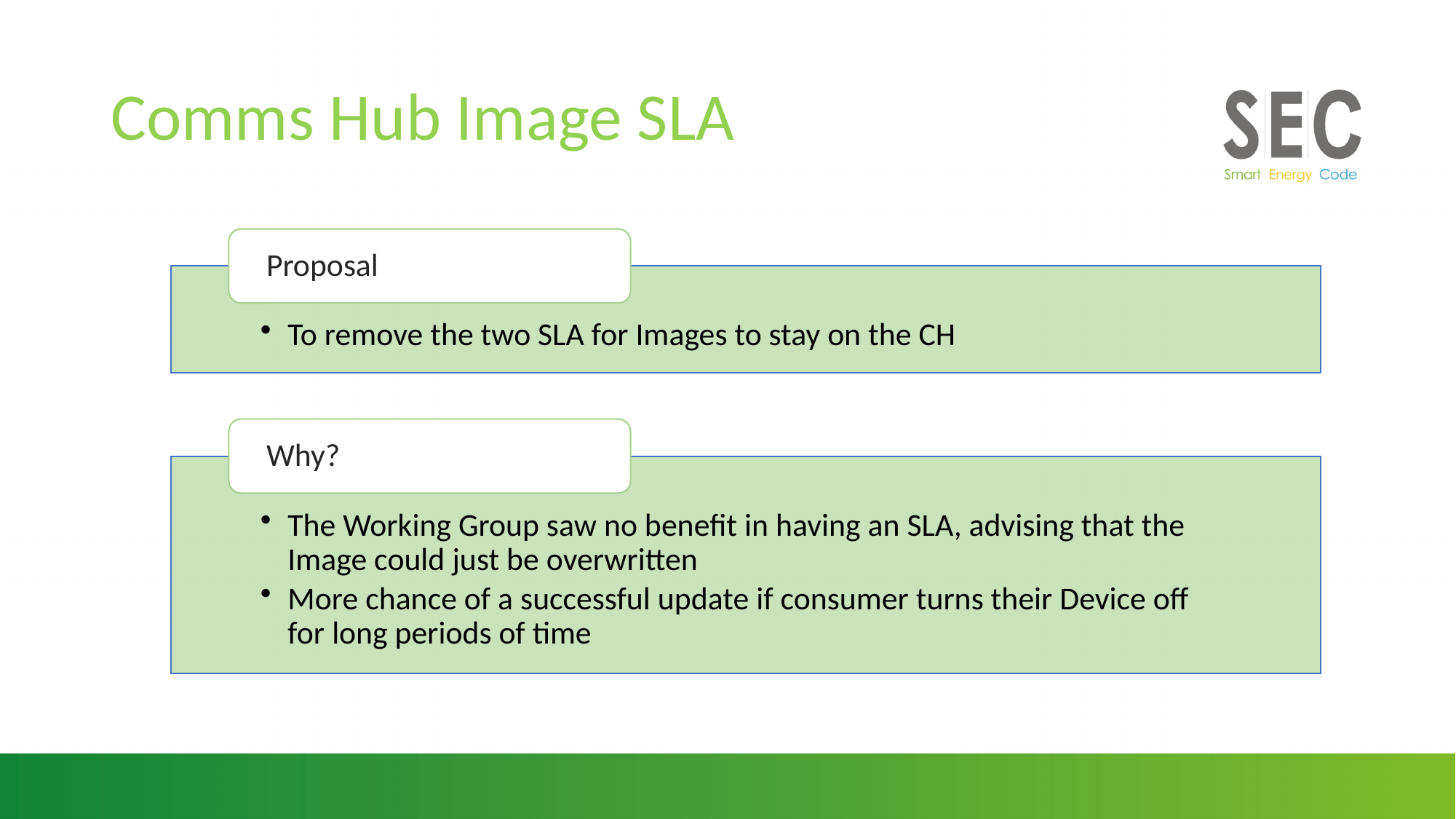

# Comms Hub Image SLA
To remove the two SLA for Images to stay on the CH
Proposal

The Working Group saw no benefit in having an SLA, advising that the Image could just be overwritten
More chance of a successful update if consumer turns their Device off for long periods of time
Why?